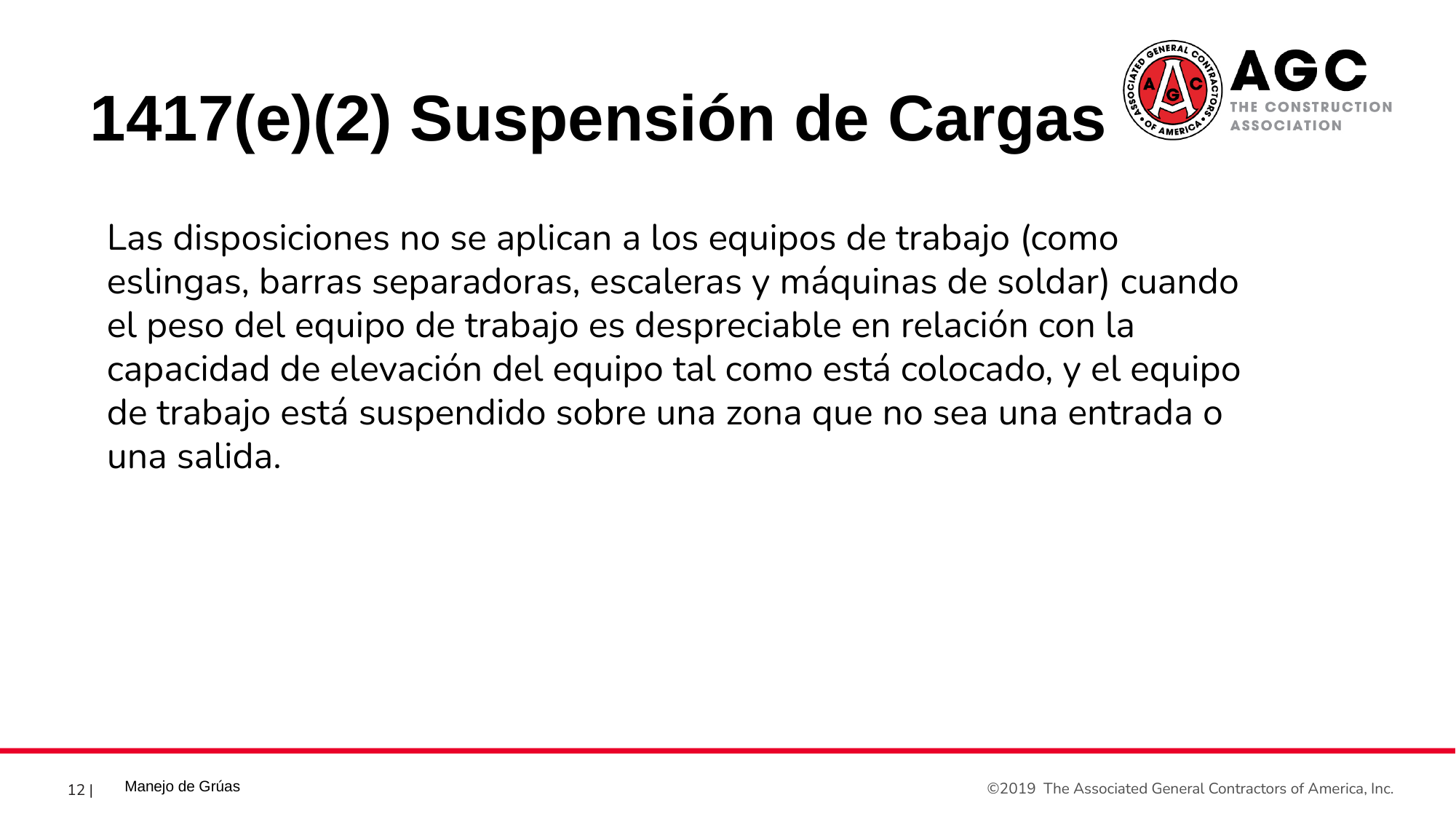

1417(e)(2) Suspensión de Cargas

Las disposiciones no se aplican a los equipos de trabajo (como eslingas, barras separadoras, escaleras y máquinas de soldar) cuando el peso del equipo de trabajo es despreciable en relación con la capacidad de elevación del equipo tal como está colocado, y el equipo de trabajo está suspendido sobre una zona que no sea una entrada o una salida.
Manejo de Grúas